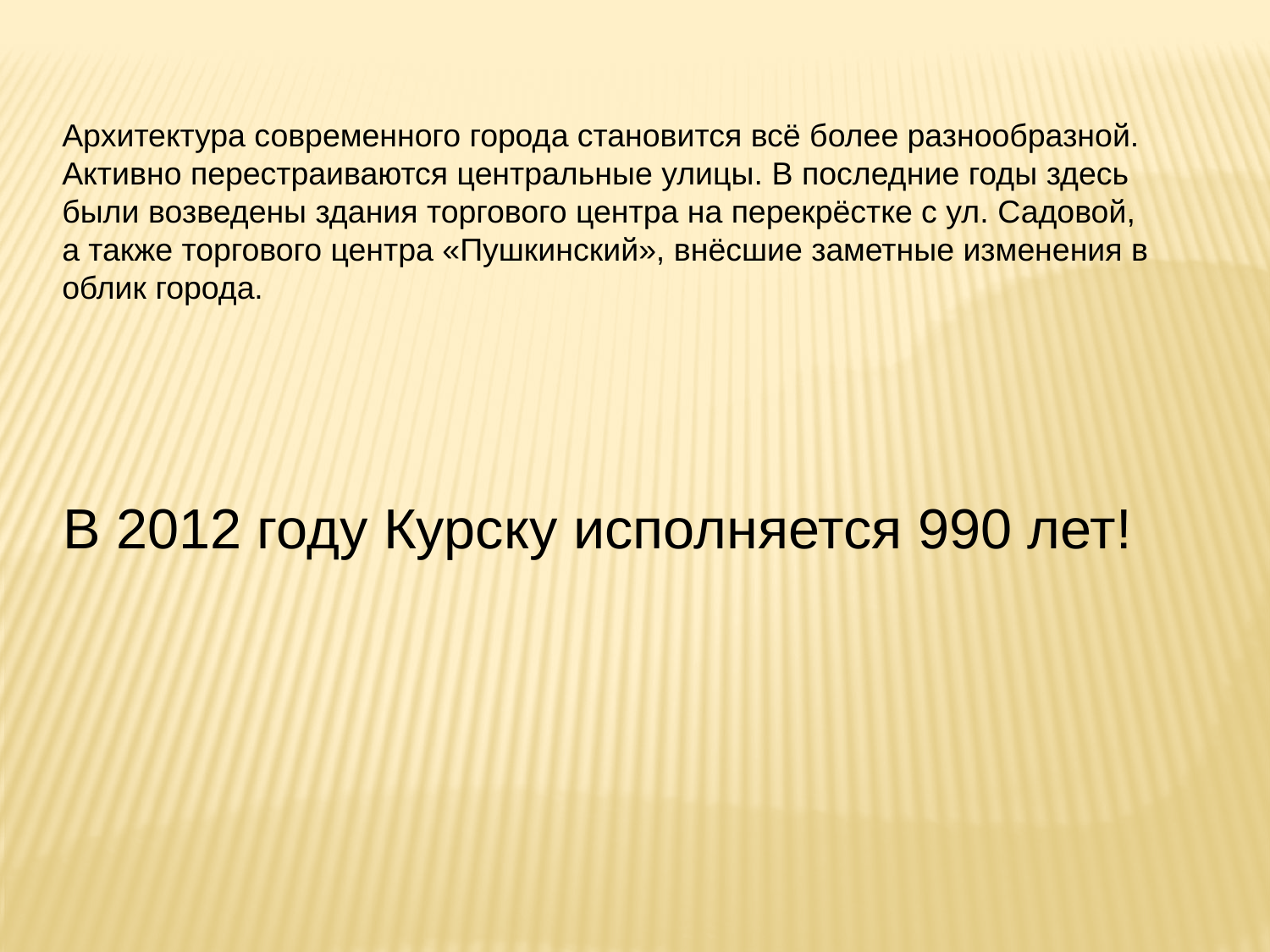

Архитектура современного города становится всё более разнообразной. Активно перестраиваются центральные улицы. В последние годы здесь были возведены здания торгового центра на перекрёстке с ул. Садовой, а также торгового центра «Пушкинский», внёсшие заметные изменения в облик города.
В 2012 году Курску исполняется 990 лет!